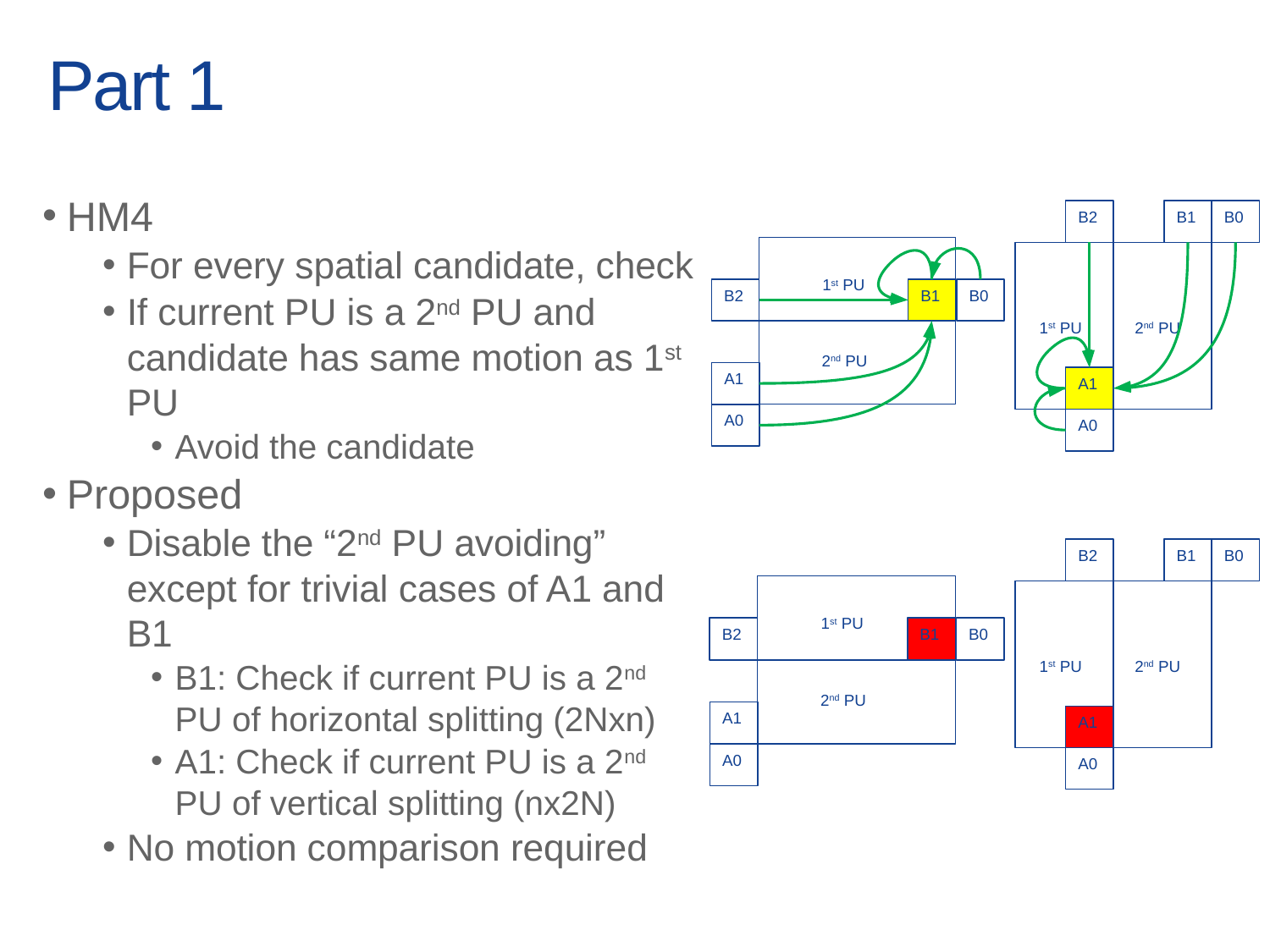

# Part 1
HM4
For every spatial candidate, check
If current PU is a 2nd PU and candidate has same motion as 1st PU
Avoid the candidate
Proposed
Disable the “2nd PU avoiding” except for trivial cases of A1 and B1
B1: Check if current PU is a 2nd PU of horizontal splitting (2Nxn)
A1: Check if current PU is a 2nd PU of vertical splitting (nx2N)
No motion comparison required

B2
B1
B0

1st PU
2nd PU
A1
A0

1st PU
B2
B1
B0
2nd PU
A1
A0
B2
B1
B0

1st PU
2nd PU
A1
A0

1st PU
B2
B1
B0
2nd PU
A1
A0